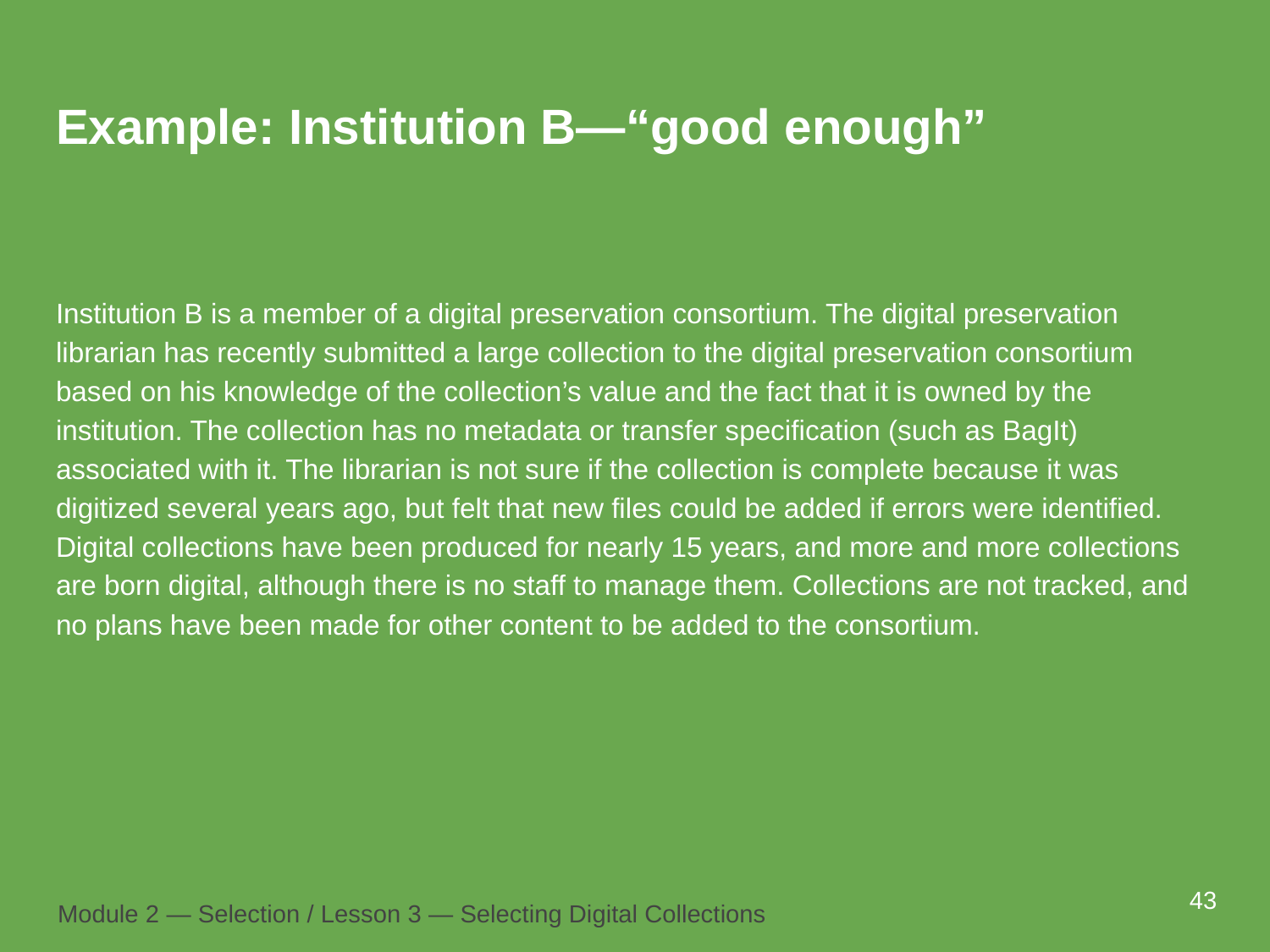

# Example: Institution B—“good enough”
Institution B is a member of a digital preservation consortium. The digital preservation librarian has recently submitted a large collection to the digital preservation consortium based on his knowledge of the collection’s value and the fact that it is owned by the institution. The collection has no metadata or transfer specification (such as BagIt) associated with it. The librarian is not sure if the collection is complete because it was digitized several years ago, but felt that new files could be added if errors were identified. Digital collections have been produced for nearly 15 years, and more and more collections are born digital, although there is no staff to manage them. Collections are not tracked, and no plans have been made for other content to be added to the consortium.

43
Module 2 — Selection / Lesson 3 — Selecting Digital Collections